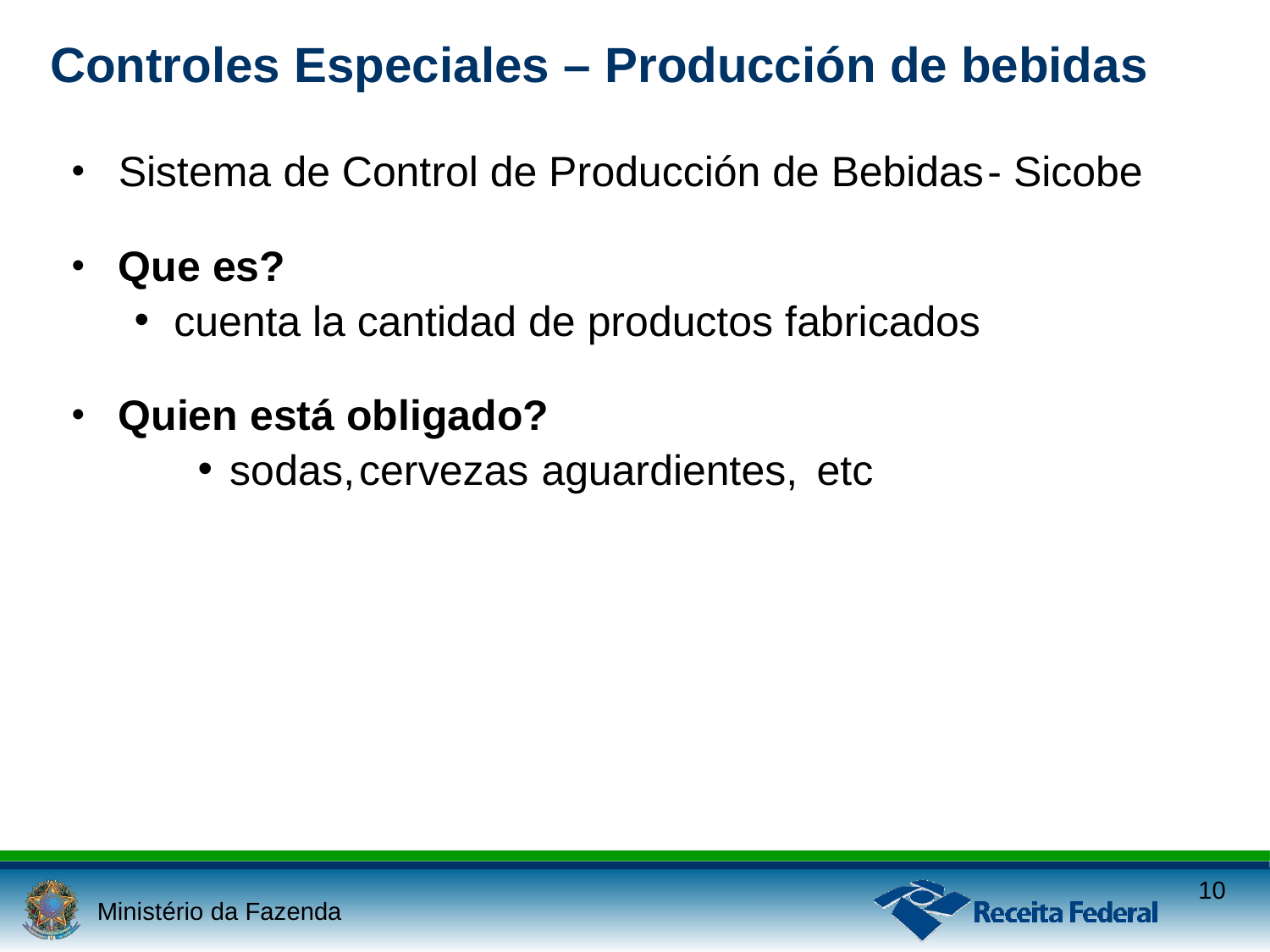

Controles Especiales – Producción de bebidas
•
Sistema de Control de Producción de Bebidas
-
Sicobe
•
Que es?
•
cuenta la cantidad de productos fabricados
•
Quien está obligado?
•
sodas,
cervezas
aguardientes,
etc

10

Ministério da Fazenda